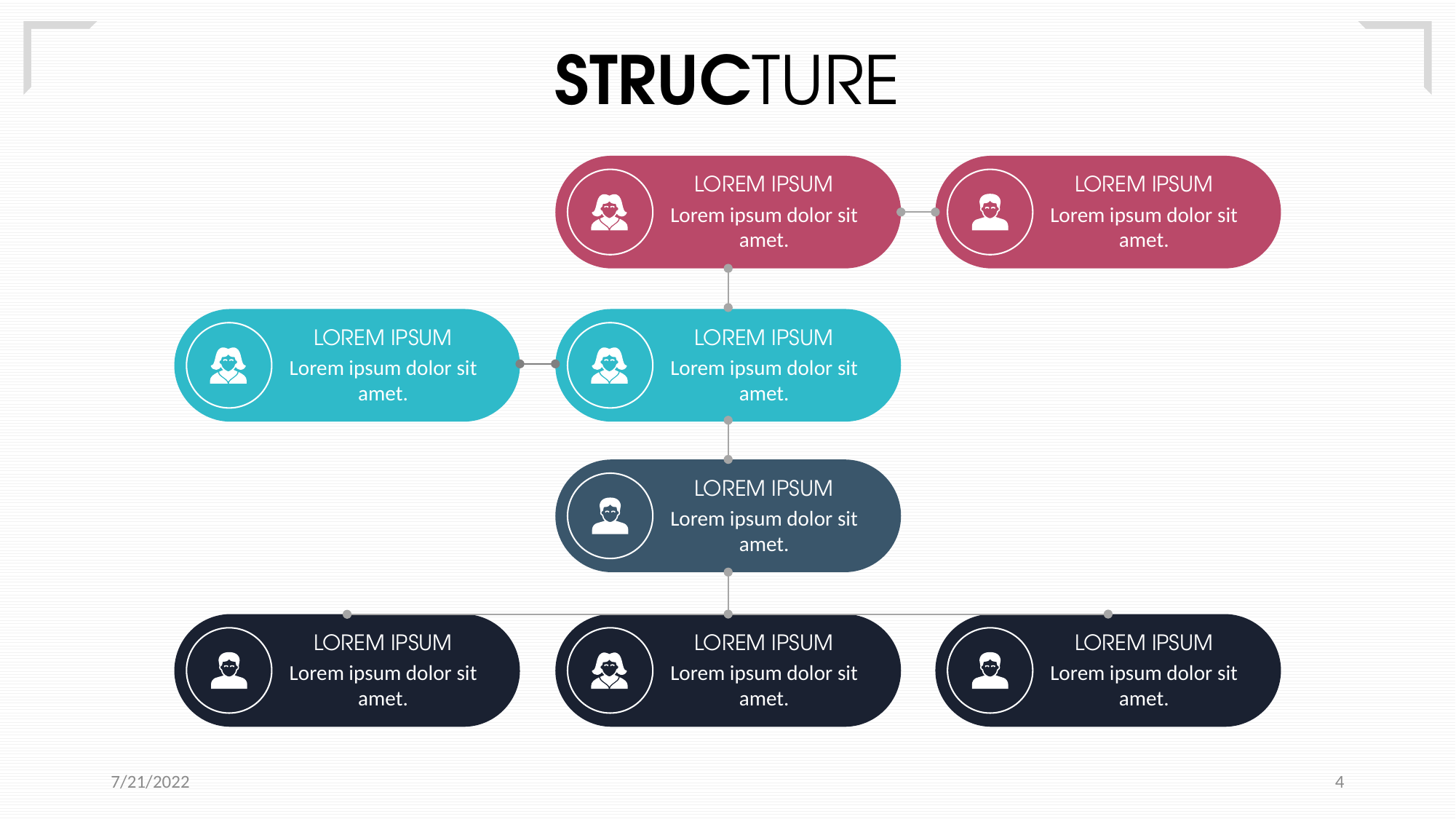

STRUCTURE

LOREM IPSUM
Lorem ipsum dolor sit amet.

LOREM IPSUM
Lorem ipsum dolor sit amet.

LOREM IPSUM
Lorem ipsum dolor sit amet.

LOREM IPSUM
Lorem ipsum dolor sit amet.

LOREM IPSUM
Lorem ipsum dolor sit amet.

LOREM IPSUM
Lorem ipsum dolor sit amet.

LOREM IPSUM
Lorem ipsum dolor sit amet.

LOREM IPSUM
Lorem ipsum dolor sit amet.

7/21/2022
4